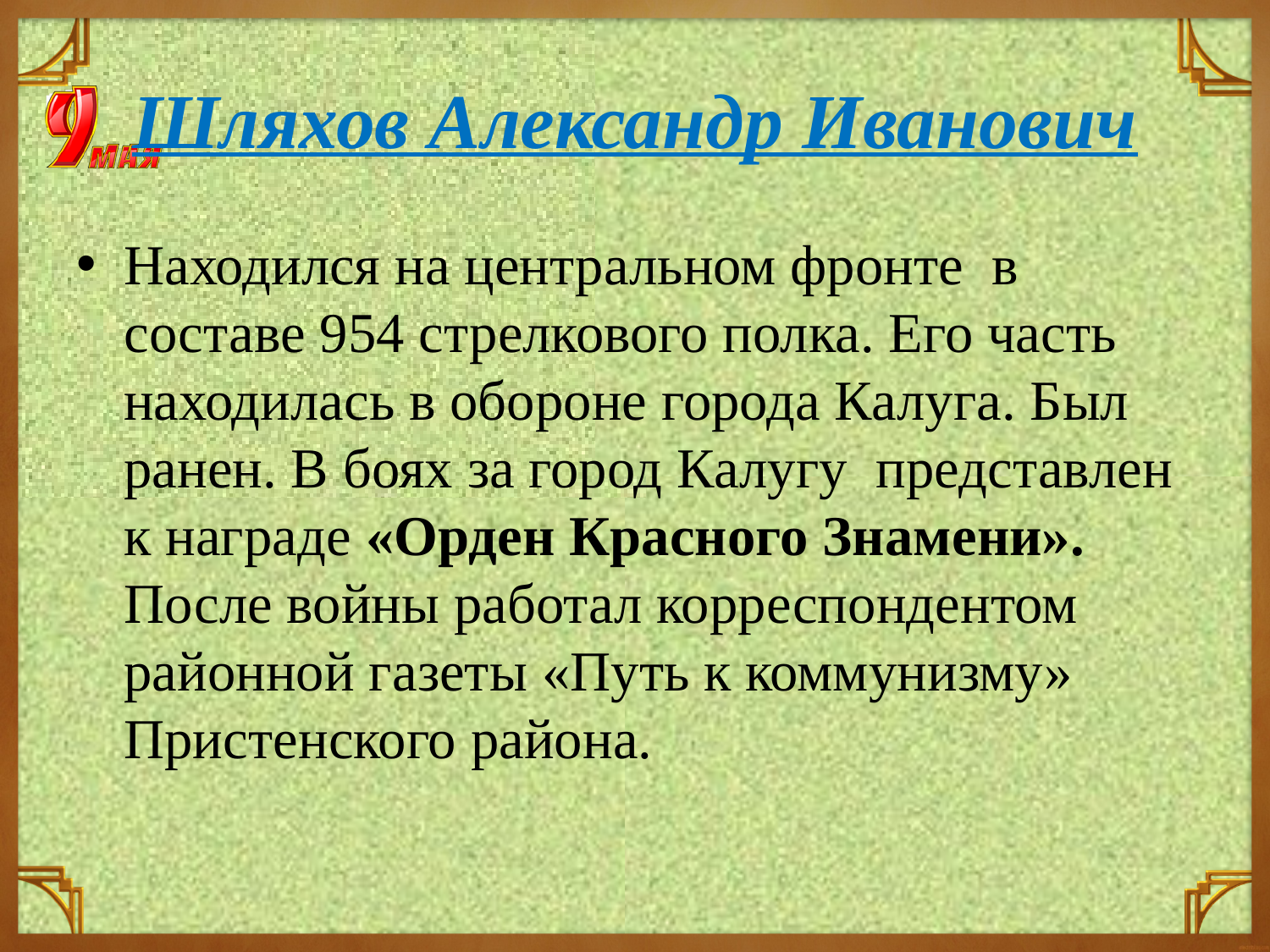

# Шляхов Александр Иванович
Находился на центральном фронте  в составе 954 стрелкового полка. Его часть находилась в обороне города Калуга. Был ранен. В боях за город Калугу  представлен к награде «Орден Красного Знамени». После войны работал корреспондентом районной газеты «Путь к коммунизму» Пристенского района.